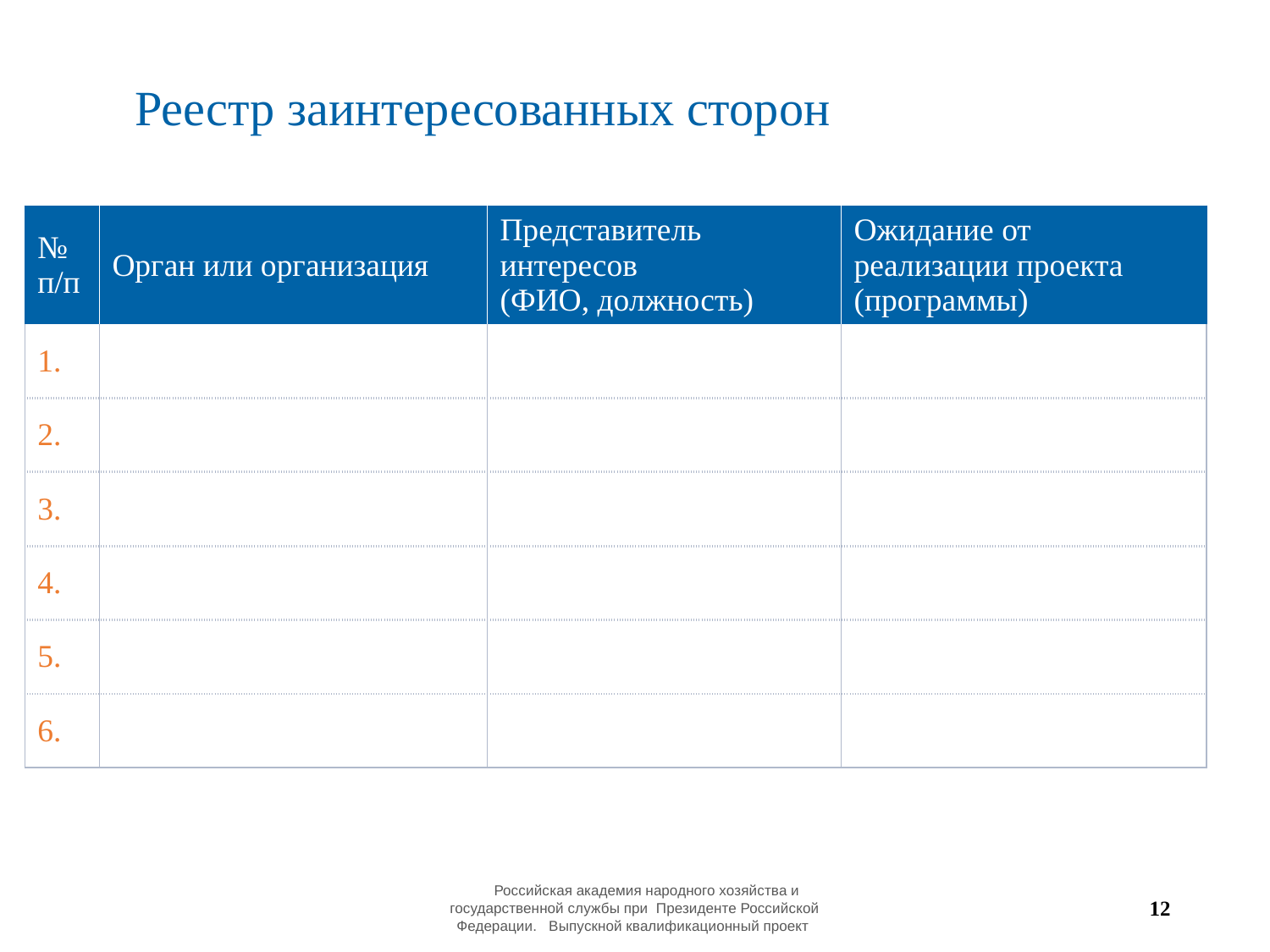

Реестр заинтересованных сторон
| № п/п | Орган или организация | Представитель интересов (ФИО, должность) | Ожидание от реализации проекта (программы) |
| --- | --- | --- | --- |
| 1. |  |  |  |
| 2. |  |  |  |
| 3. |  |  |  |
| 4. |  |  |  |
| 5. |  |  |  |
| 6. |  |  |  |
      Российская академия народного хозяйства и государственной службы при  Президенте Российской Федерации.   Выпускной квалификационный проект
12